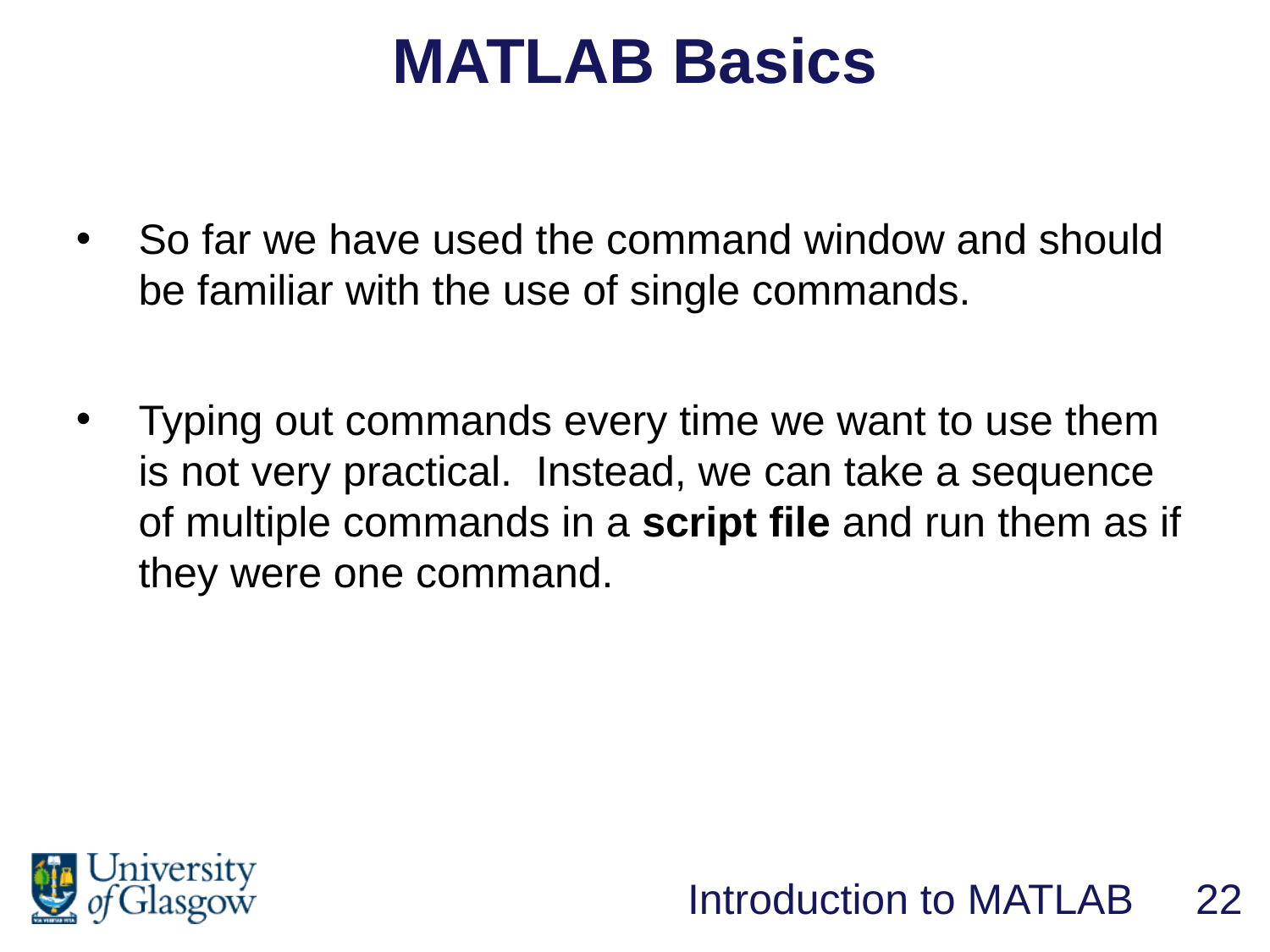

MATLAB Basics
So far we have used the command window and should be familiar with the use of single commands.

Typing out commands every time we want to use them is not very practical.  Instead, we can take a sequence of multiple commands in a script file and run them as if they were one command.